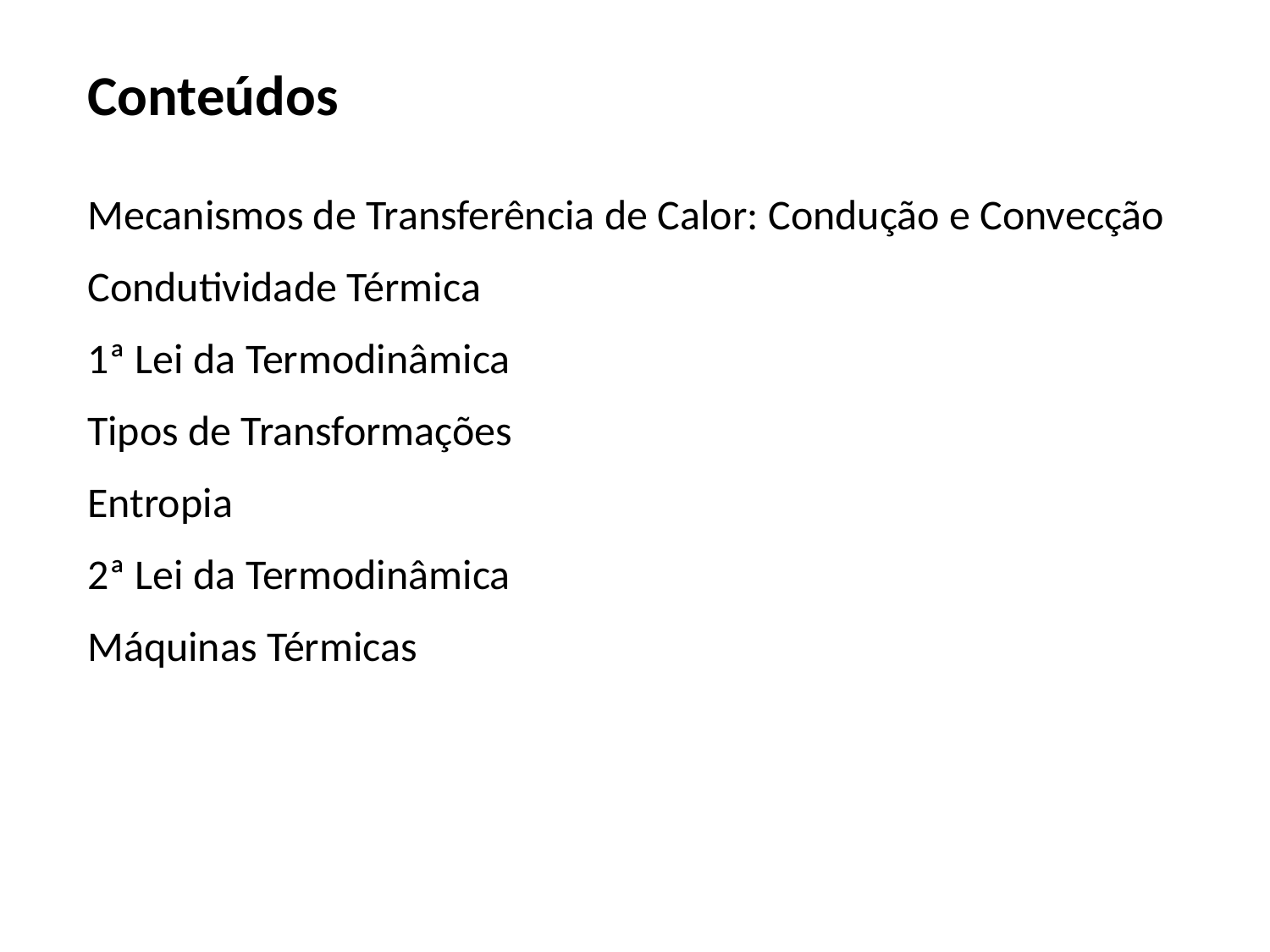

# Conteúdos
Mecanismos de Transferência de Calor: Condução e Convecção
Condutividade Térmica
1ª Lei da Termodinâmica
Tipos de Transformações
Entropia
2ª Lei da Termodinâmica
Máquinas Térmicas